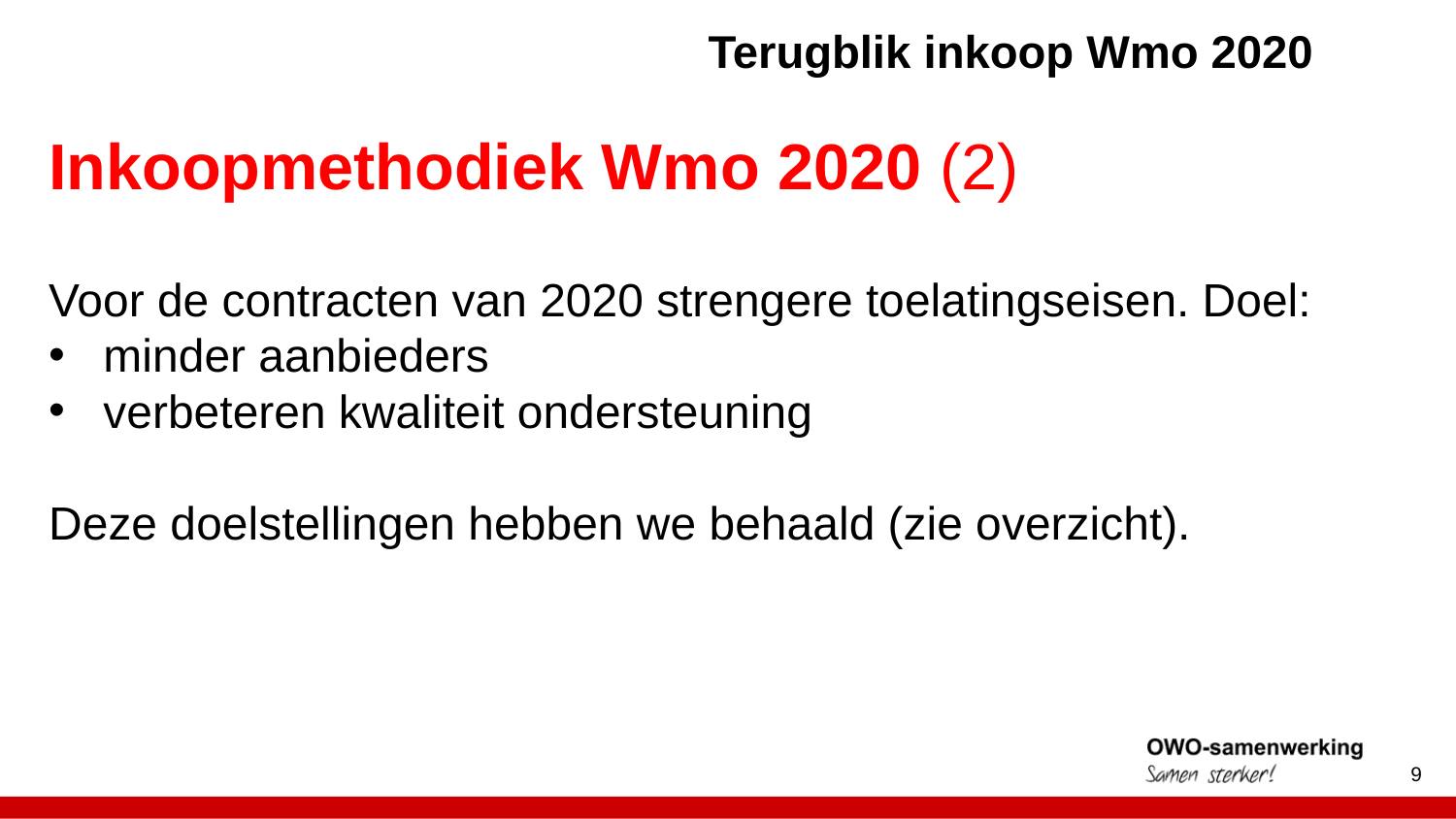

# Terugblik inkoop Wmo 2020
Inkoopmethodiek Wmo 2020 (2)

Voor de contracten van 2020 strengere toelatingseisen. Doel:
minder aanbieders
verbeteren kwaliteit ondersteuning

Deze doelstellingen hebben we behaald (zie overzicht).

9